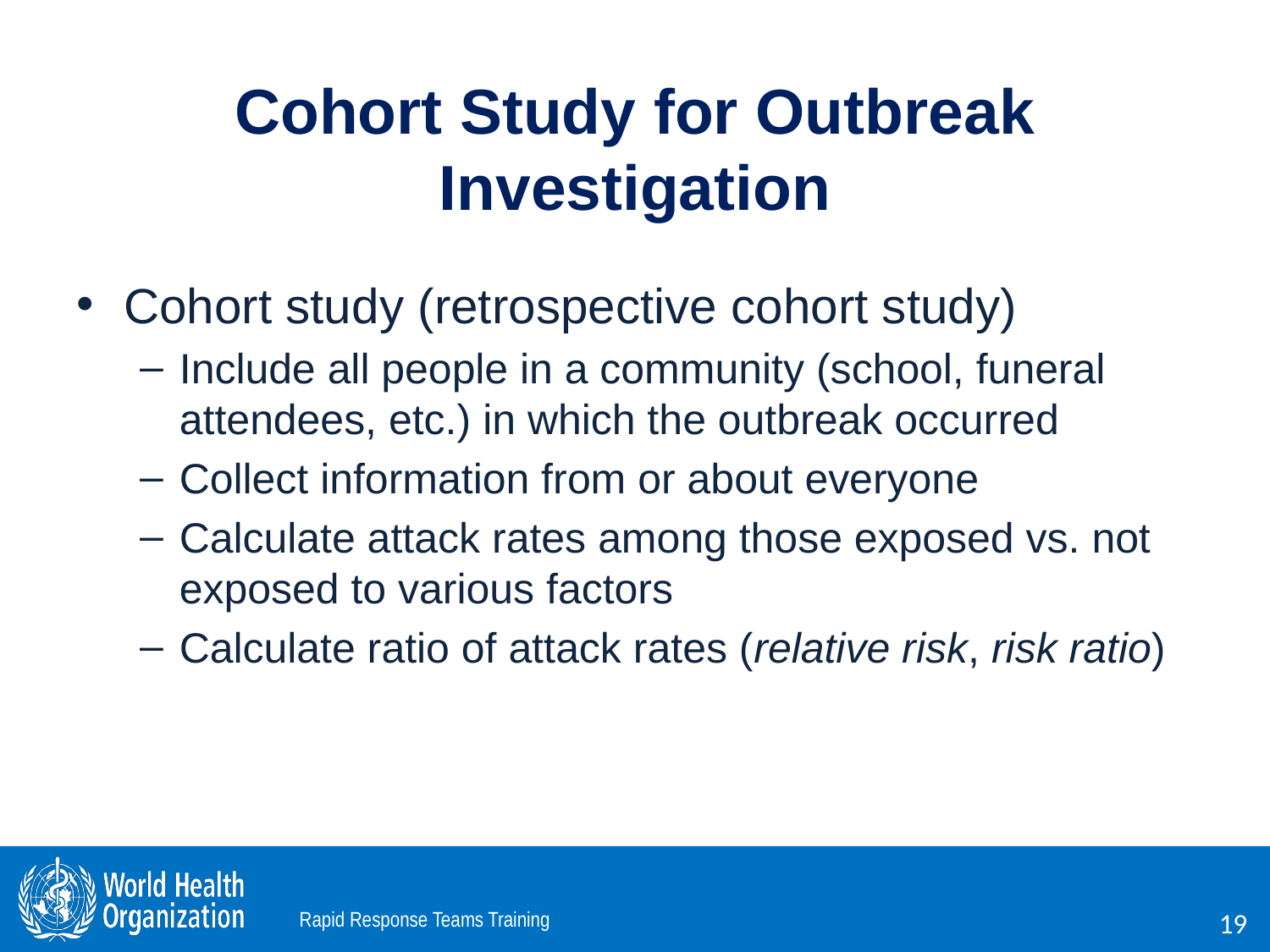

# Cohort Study for Outbreak Investigation
Cohort study (retrospective cohort study)
Include all people in a community (school, funeral attendees, etc.) in which the outbreak occurred
Collect information from or about everyone
Calculate attack rates among those exposed vs. not exposed to various factors
Calculate ratio of attack rates (relative risk, risk ratio)